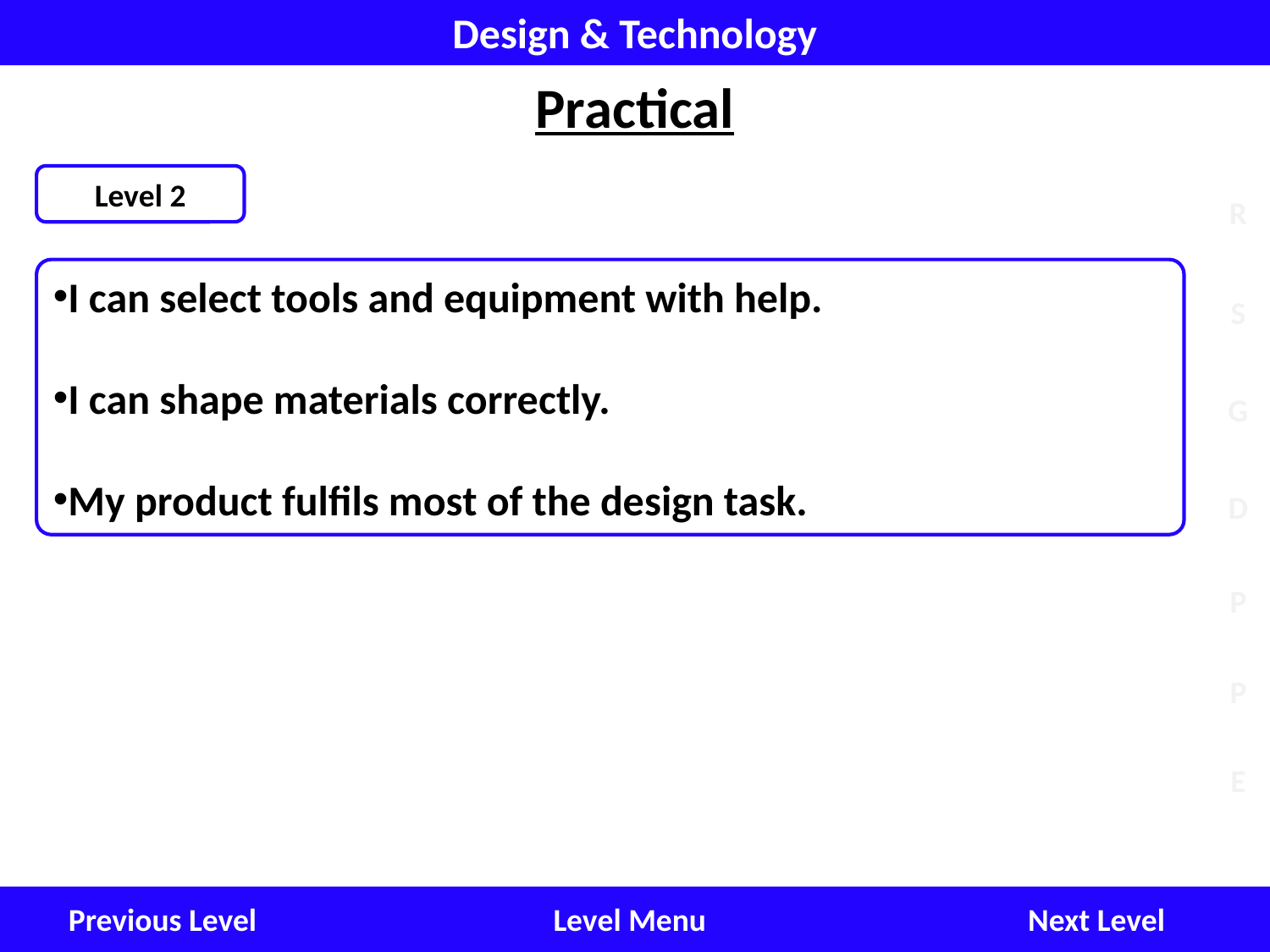

Design & Technology
Practical
Level 2
I can select tools and equipment with help.

I can shape materials correctly.

My product fulfils most of the design task.

Next Level
Level Menu
Previous Level